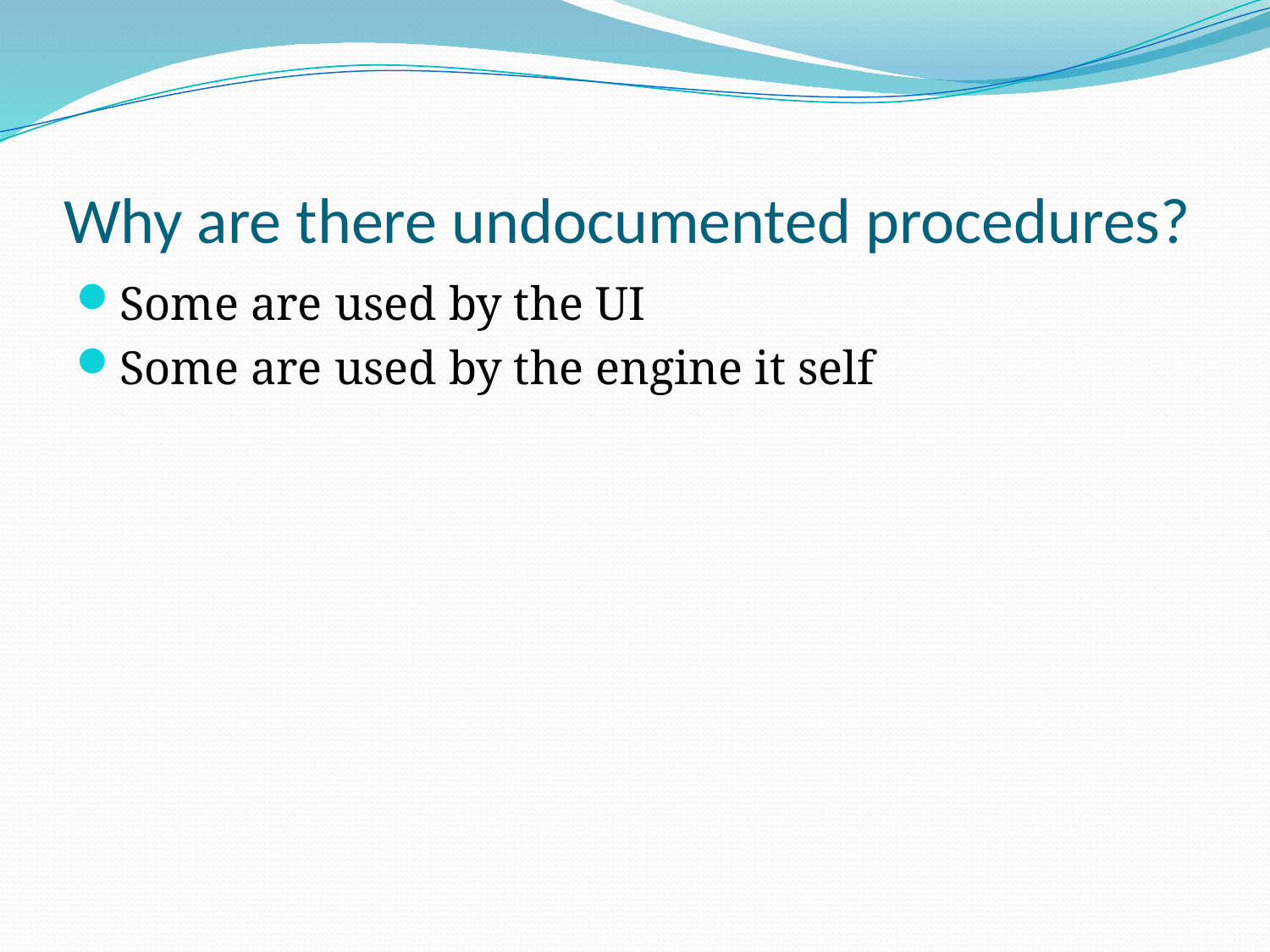

# Why are there undocumented procedures?
Some are used by the UI
Some are used by the engine it self